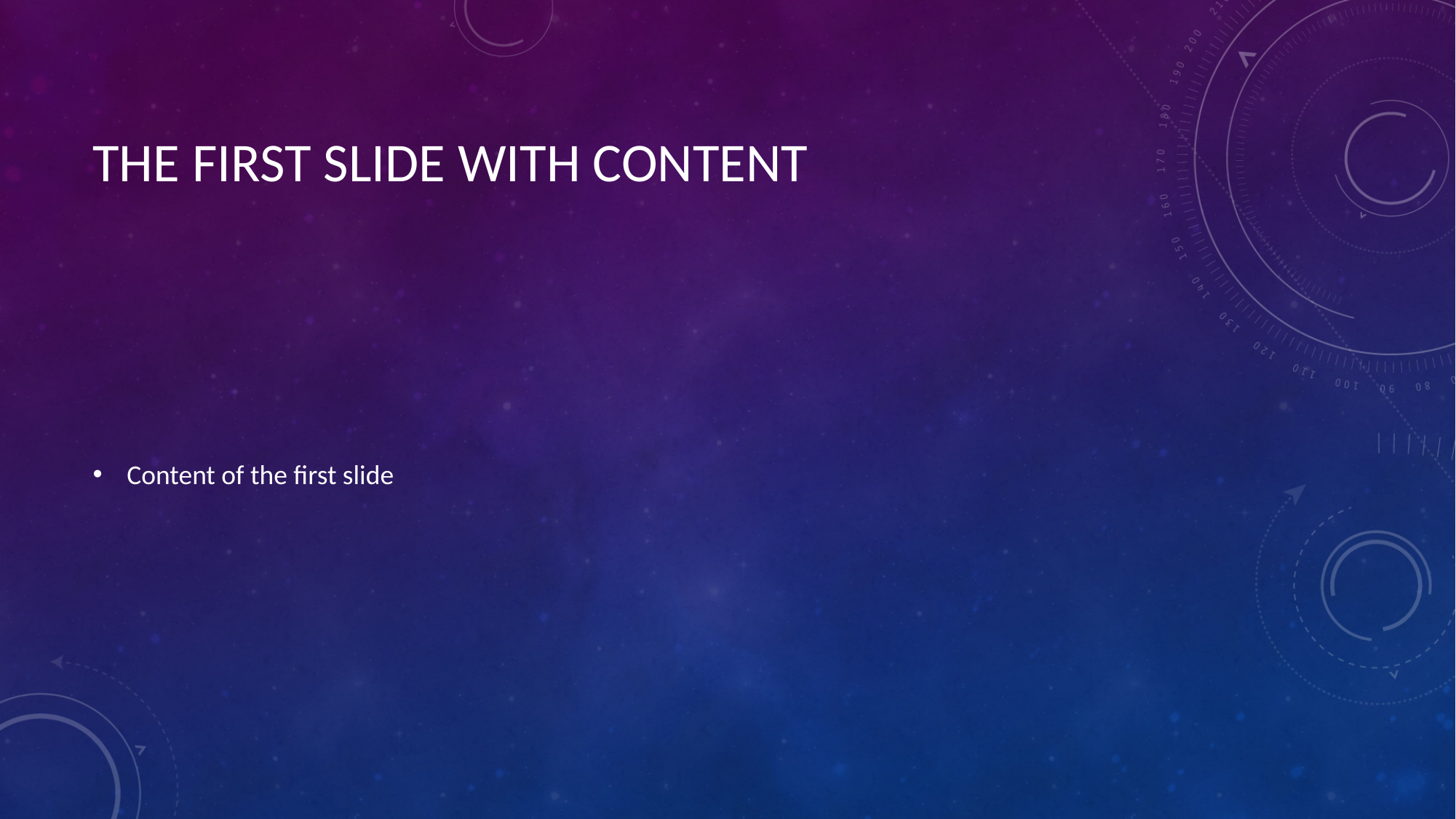

# The first slide with content
Content of the first slide